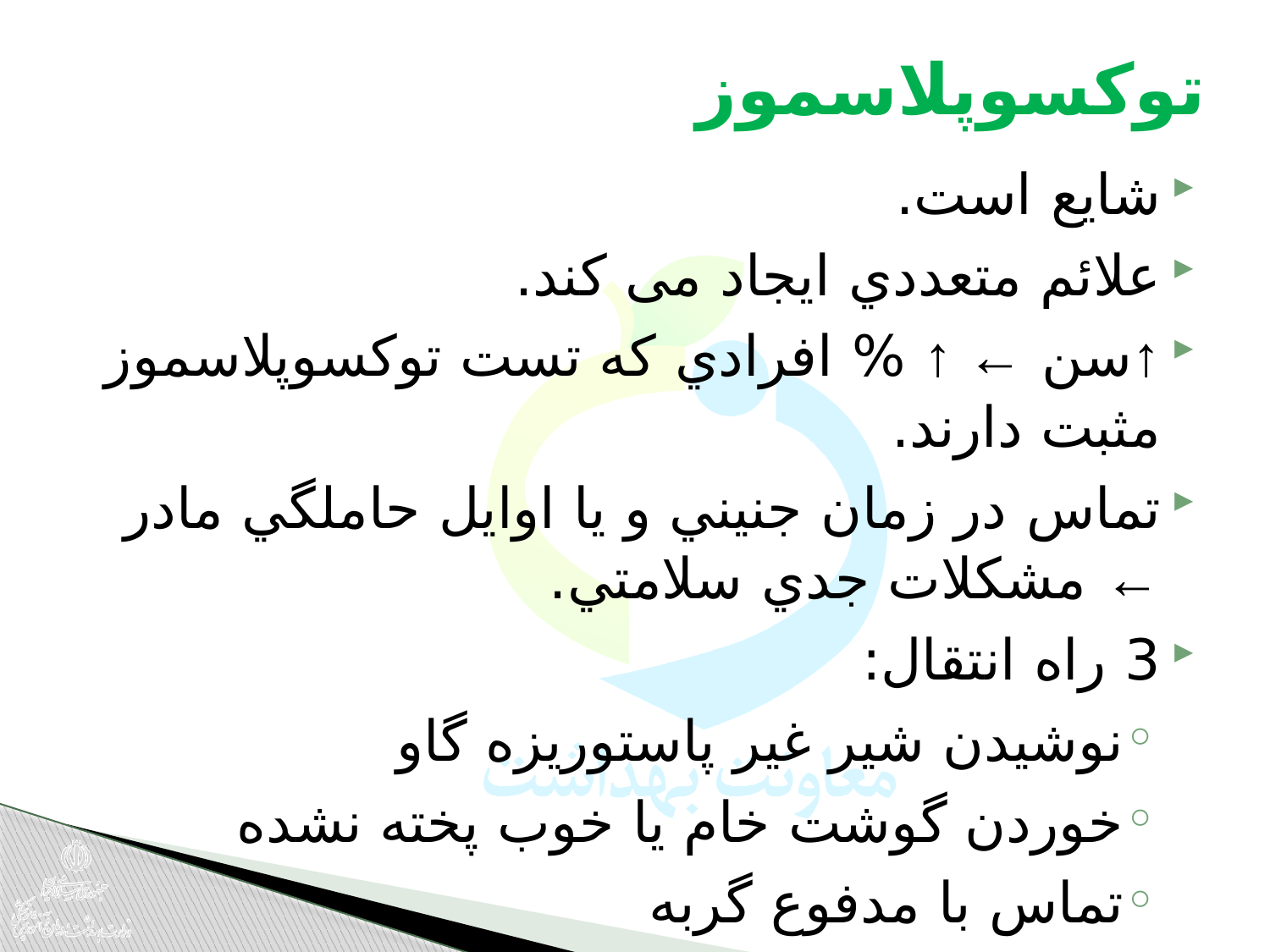

# توکسوپلاسموز
شايع است.
علا‌ئم متعددي ايجاد می کند.
↑سن ← ↑ % افرادي كه تست توكسوپلا‌سموز مثبت دارند.
تماس در زمان جنيني و يا اوايل حاملگي مادر ← مشكلا‌ت جدي سلا‌متي.
3 راه انتقال:
نوشيدن شير غير پاستوريزه گاو
خوردن گوشت خام يا خوب پخته نشده
تماس با مدفوع گربه